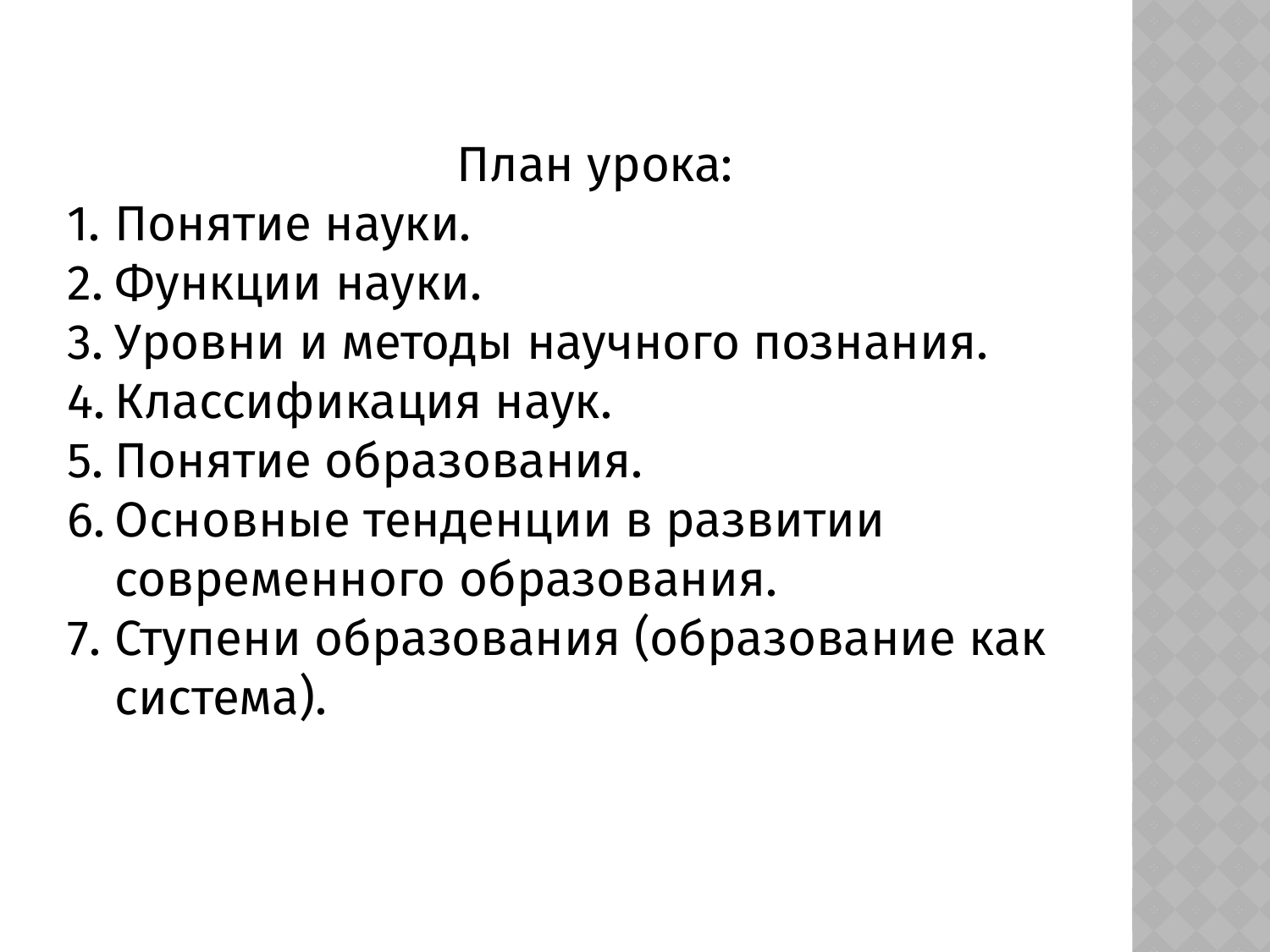

План урока:
Понятие науки.
Функции науки.
Уровни и методы научного познания.
Классификация наук.
Понятие образования.
Основные тенденции в развитии современного образования.
Ступени образования (образование как система).